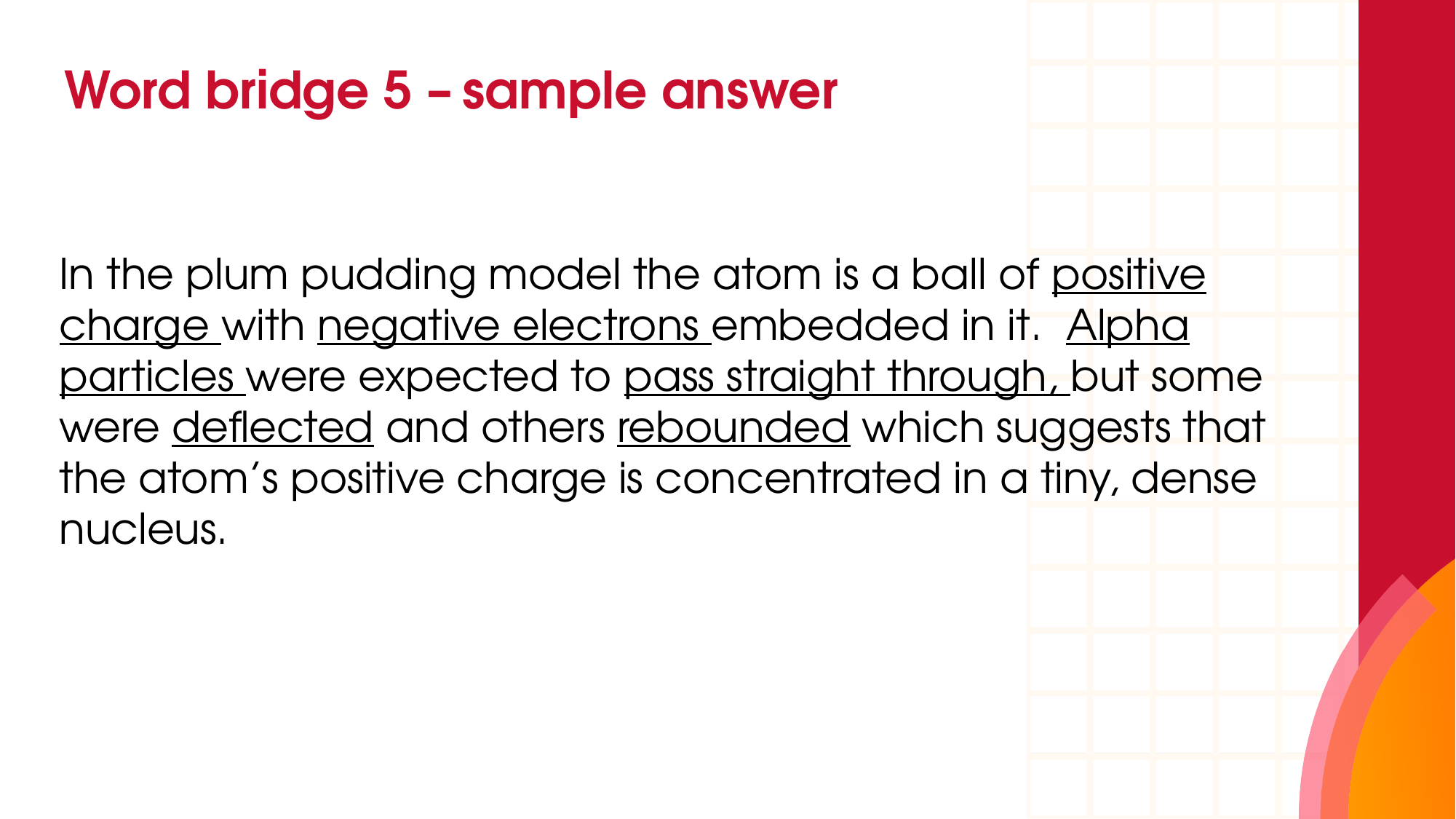

# Word bridge 5 – sample answer

In the plum pudding model the atom is a ball of positive charge with negative electrons embedded in it.  Alpha particles were expected to pass straight through, but some were deflected and others rebounded which suggests that the atom’s positive charge is concentrated in a tiny, dense nucleus.